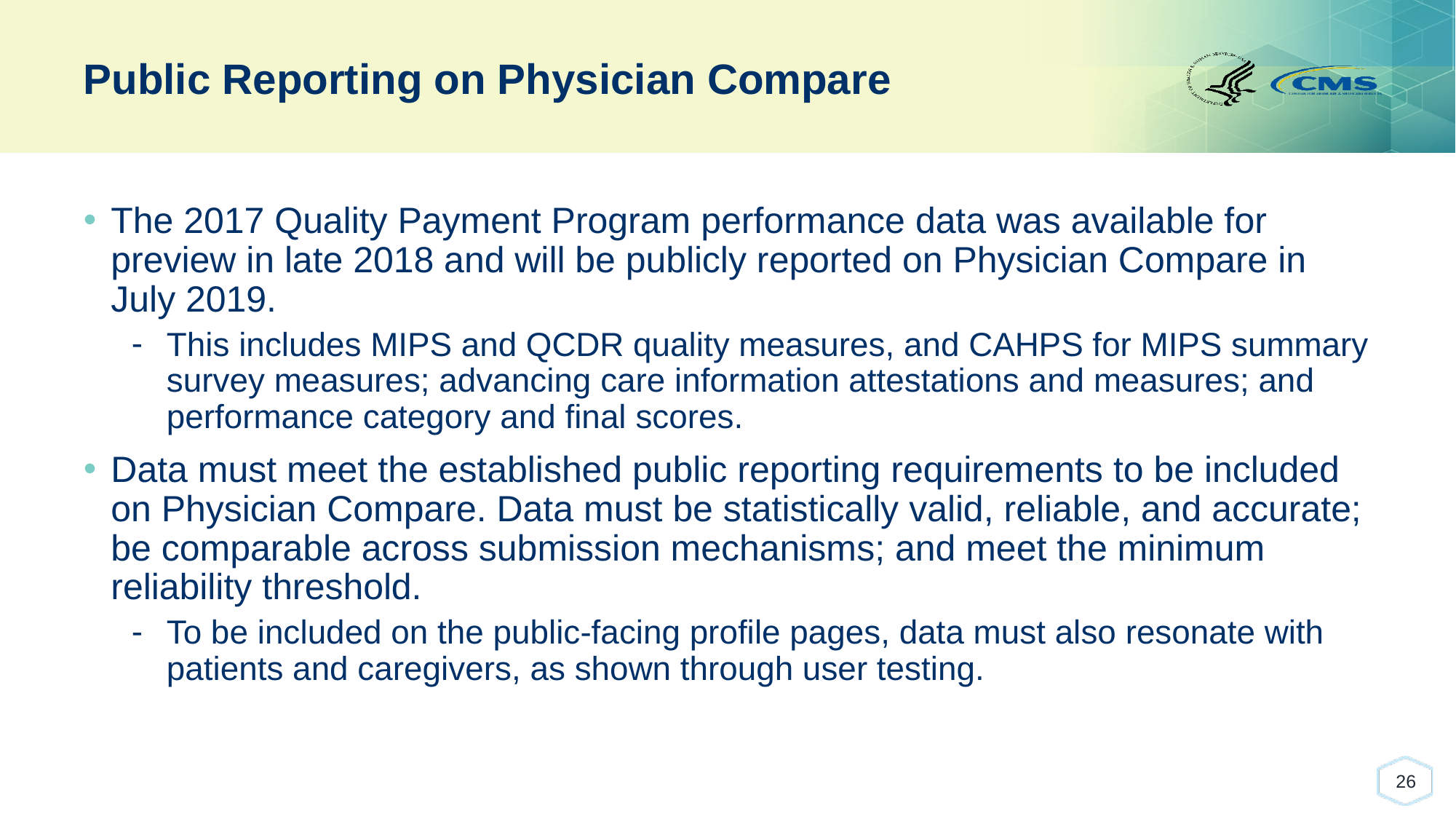

# Public Reporting on Physician Compare
The 2017 Quality Payment Program performance data was available for preview in late 2018 and will be publicly reported on Physician Compare in July 2019.
This includes MIPS and QCDR quality measures, and CAHPS for MIPS summary survey measures; advancing care information attestations and measures; and performance category and final scores.
Data must meet the established public reporting requirements to be included on Physician Compare. Data must be statistically valid, reliable, and accurate; be comparable across submission mechanisms; and meet the minimum reliability threshold.
To be included on the public-facing profile pages, data must also resonate with patients and caregivers, as shown through user testing.
26